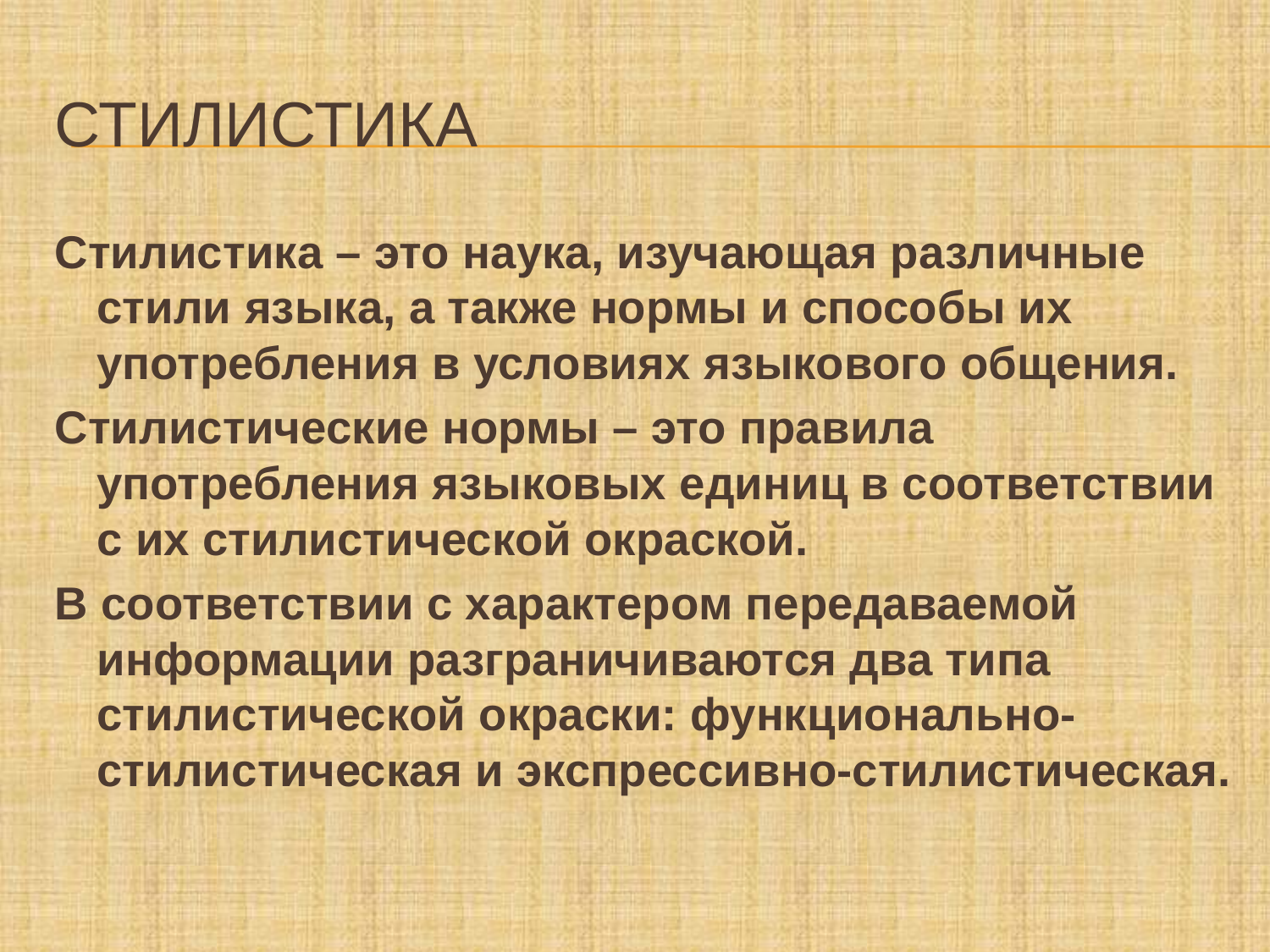

# Стилистика
Стилистика – это наука, изучающая различные стили языка, а также нормы и способы их употребления в условиях языкового общения.
Стилистические нормы – это правила употребления языковых единиц в соответствии  с их стилистической окраской.
В соответствии с характером передаваемой информации разграничиваются два типа стилистической окраски: функционально-стилистическая и экспрессивно-стилистическая.